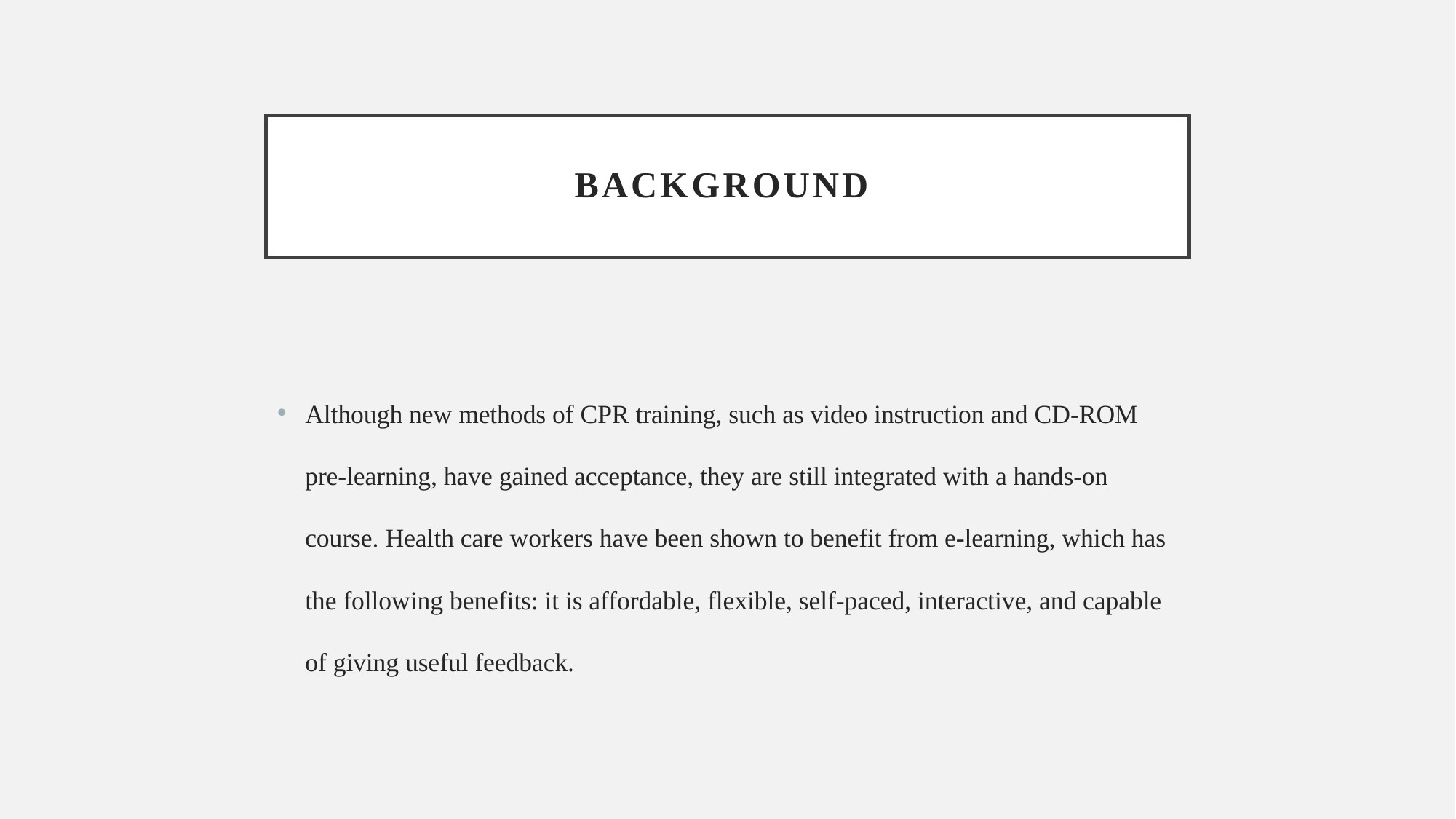

# BACKGROUND

Although new methods of CPR training, such as video instruction and CD-ROM pre-learning, have gained acceptance, they are still integrated with a hands-on course. Health care workers have been shown to benefit from e-learning, which has the following benefits: it is affordable, flexible, self-paced, interactive, and capable of giving useful feedback.